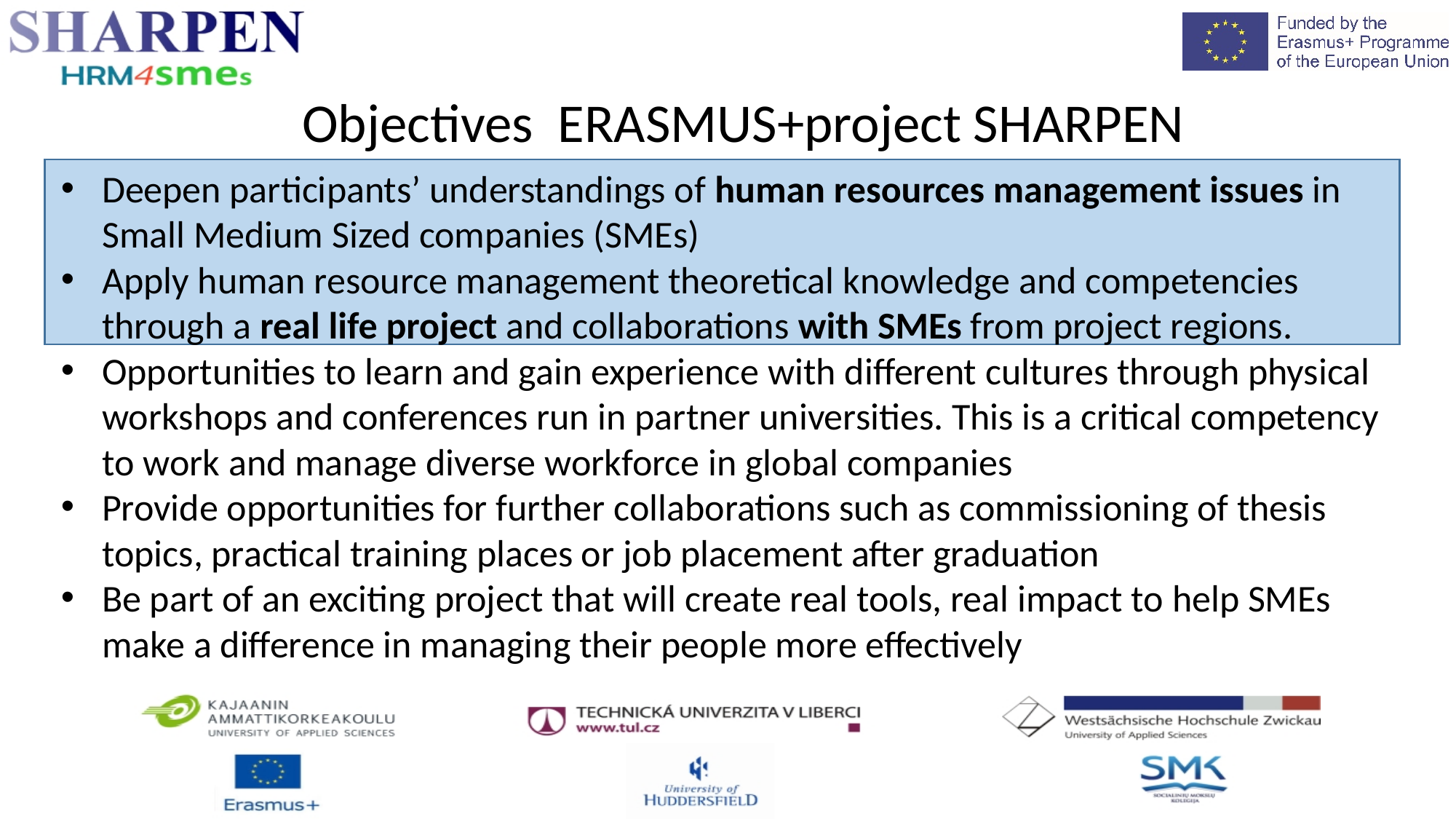

Objectives  ERASMUS+project SHARPEN
Deepen participants’ understandings of human resources management issues in Small Medium Sized companies (SMEs)
Apply human resource management theoretical knowledge and competencies through a real life project and collaborations with SMEs from project regions.
Opportunities to learn and gain experience with different cultures through physical workshops and conferences run in partner universities. This is a critical competency to work and manage diverse workforce in global companies
Provide opportunities for further collaborations such as commissioning of thesis topics, practical training places or job placement after graduation
Be part of an exciting project that will create real tools, real impact to help SMEs make a difference in managing their people more effectively